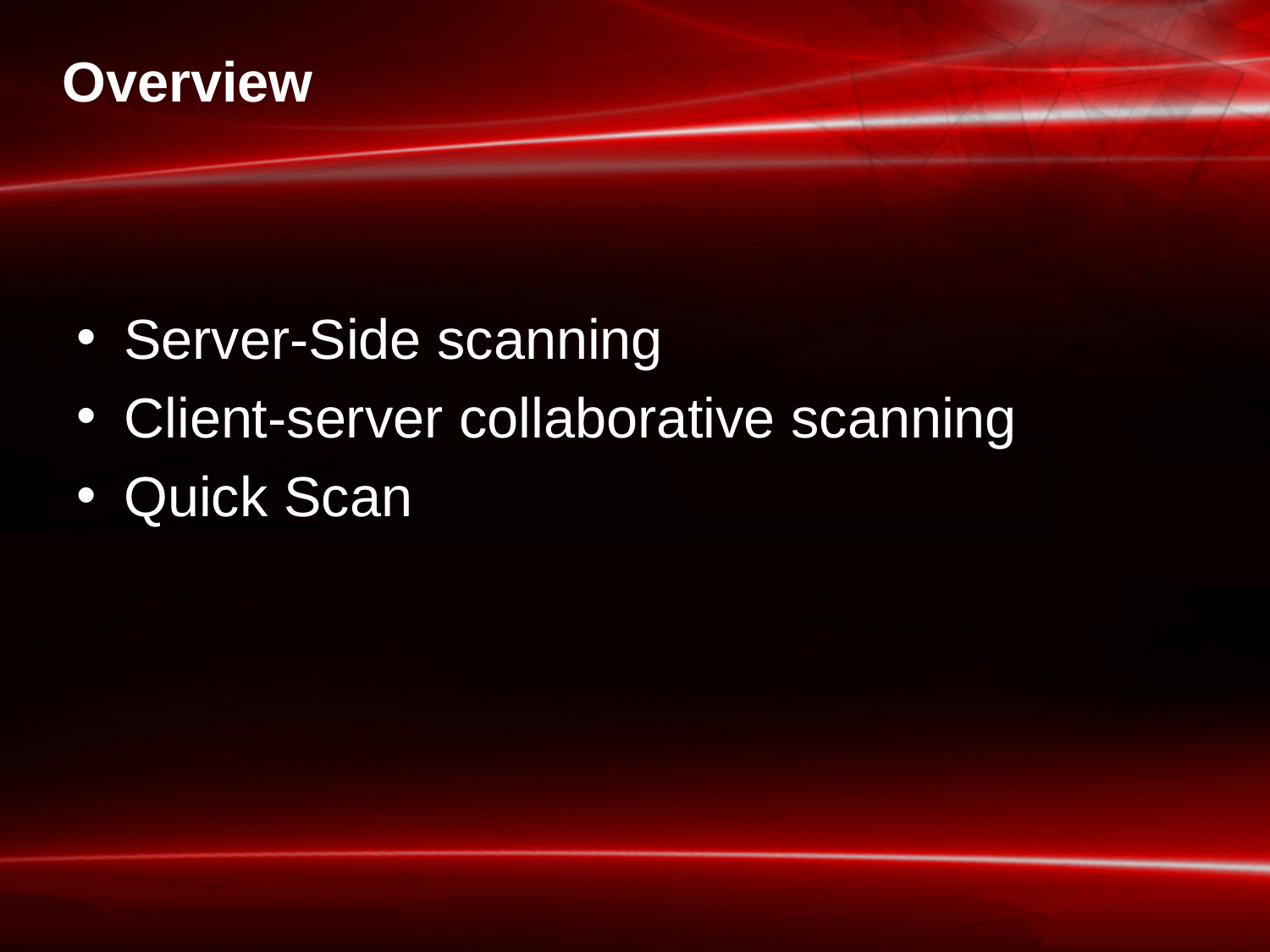

# Overview
Server-Side scanning
Client-server collaborative scanning
Quick Scan